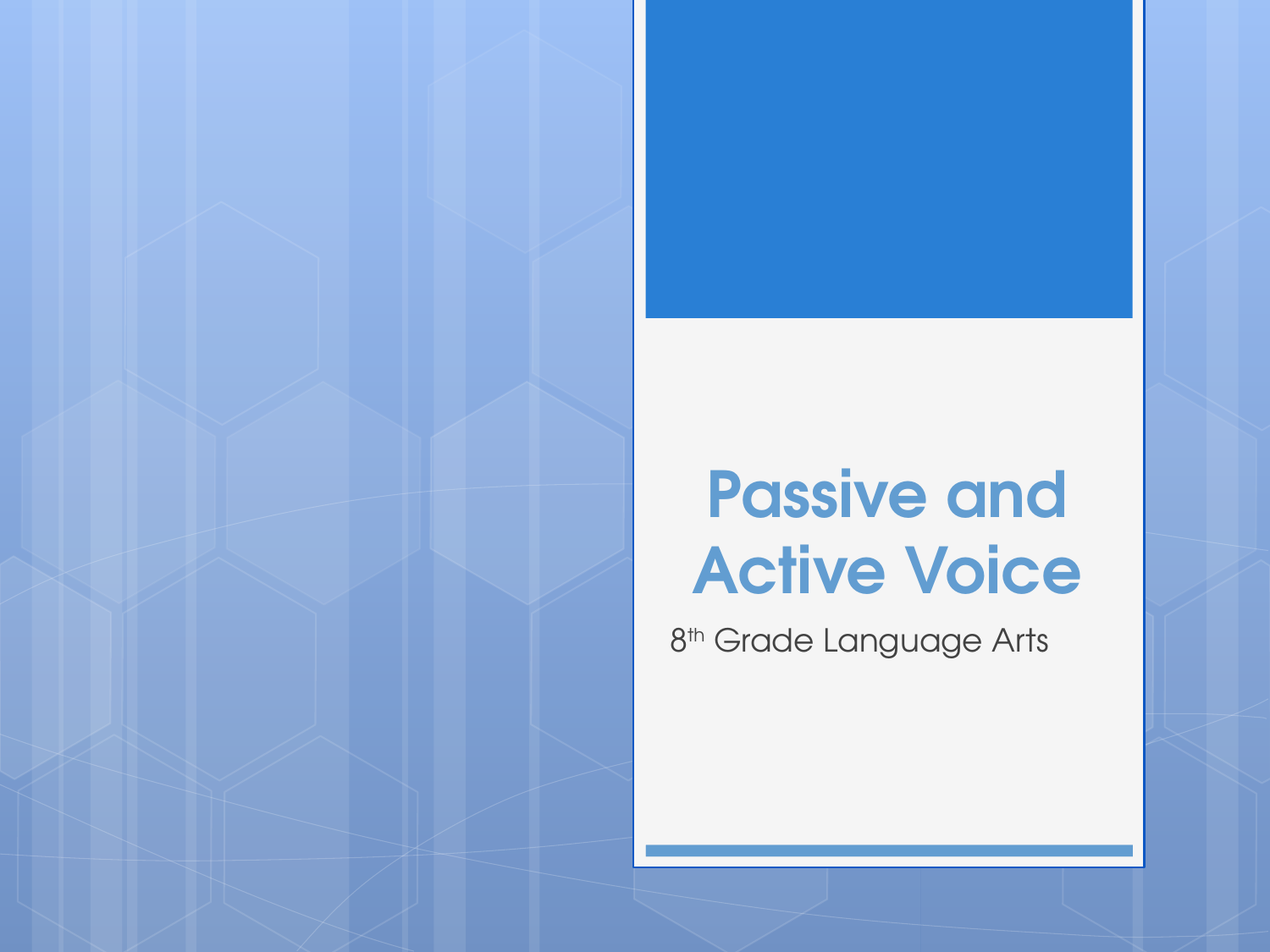

# Passive and Active Voice
8th Grade Language Arts